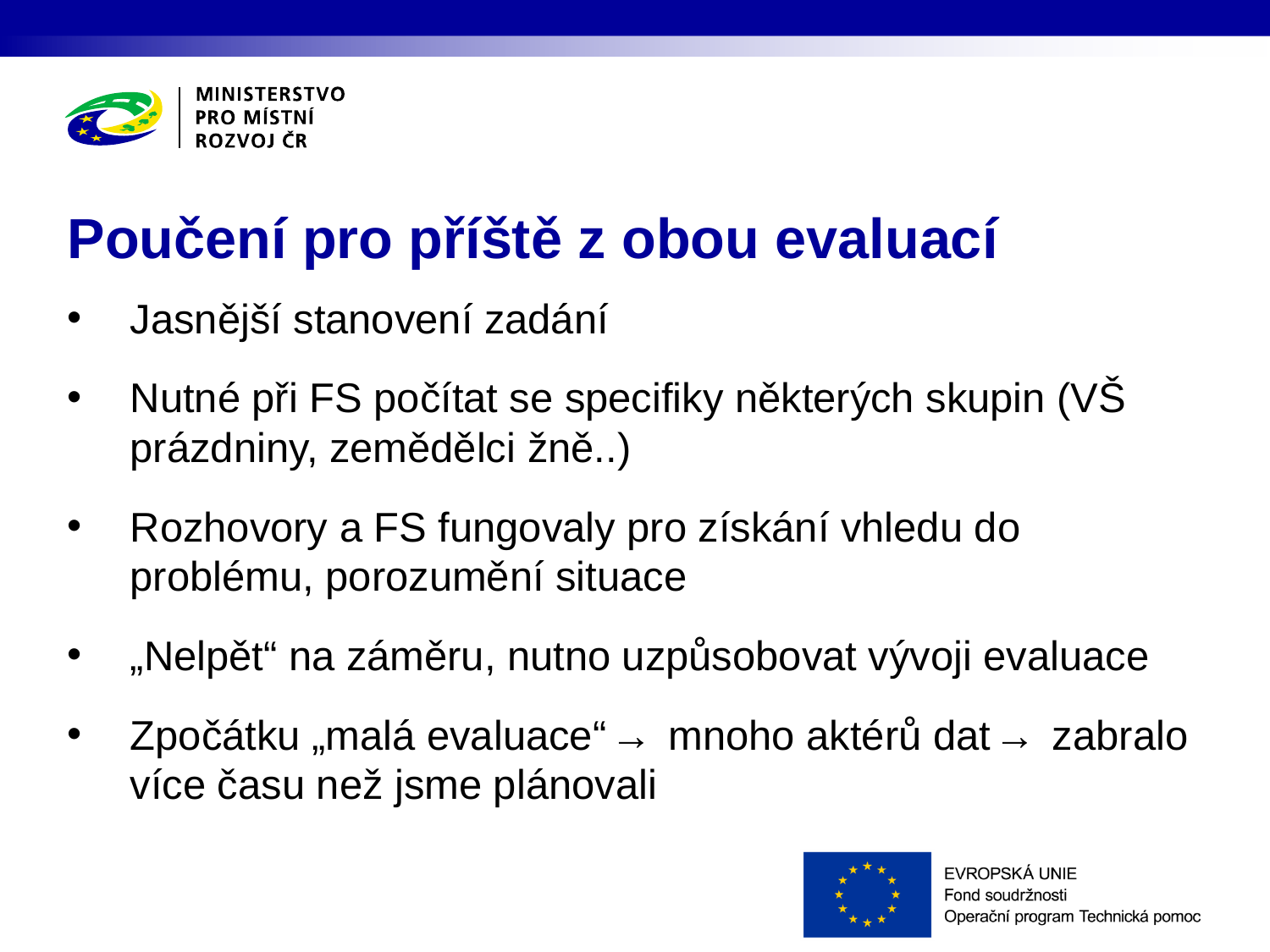

# Poučení pro příště z obou evaluací
Jasnější stanovení zadání
Nutné při FS počítat se specifiky některých skupin (VŠ prázdniny, zemědělci žně..)
Rozhovory a FS fungovaly pro získání vhledu do problému, porozumění situace
„Nelpět“ na záměru, nutno uzpůsobovat vývoji evaluace
Zpočátku „malá evaluace“ → mnoho aktérů dat → zabralo více času než jsme plánovali